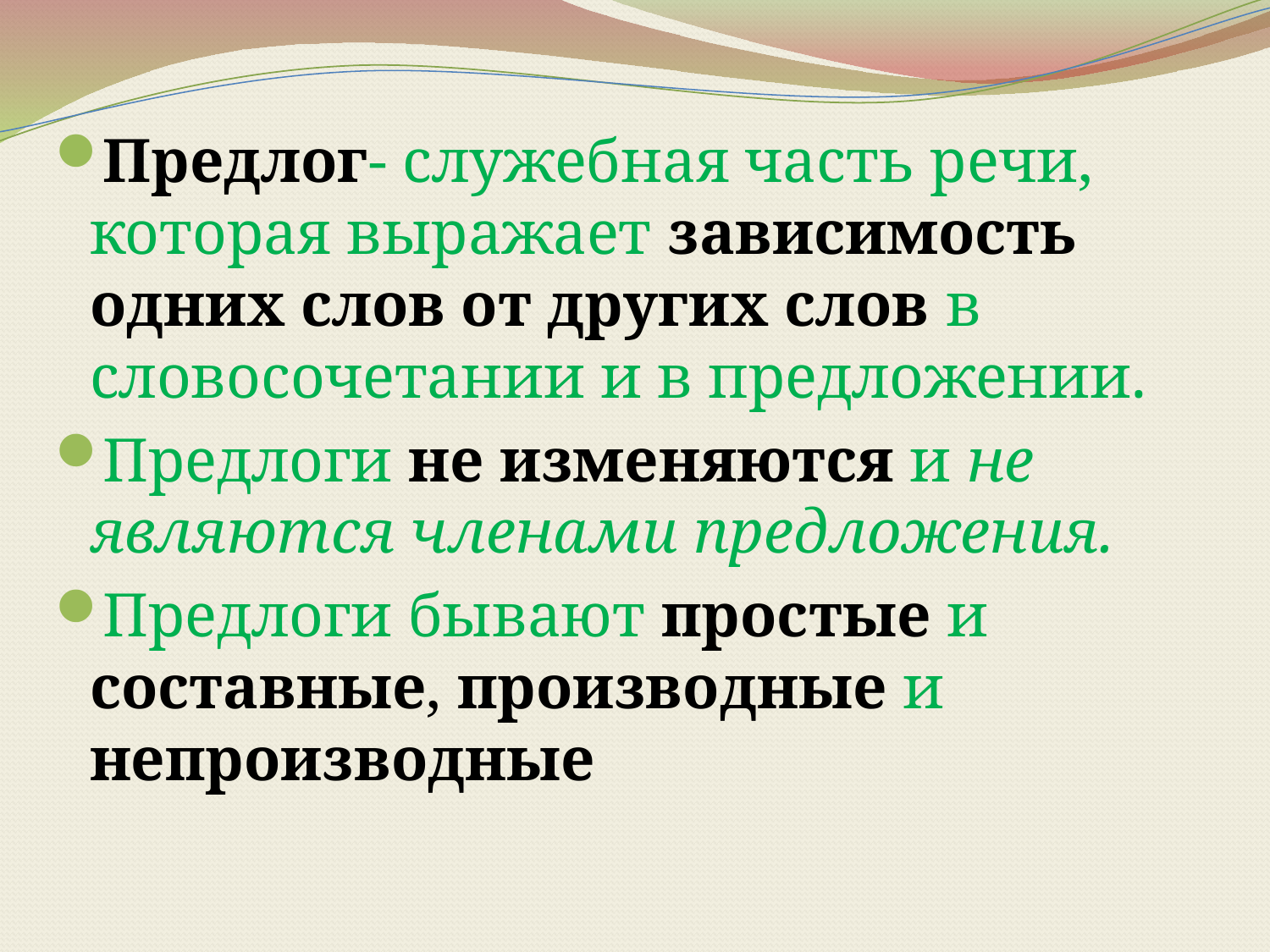

Предлог- служебная часть речи, которая выражает зависимость одних слов от других слов в словосочетании и в предложении.
Предлоги не изменяются и не являются членами предложения.
Предлоги бывают простые и составные, производные и непроизводные